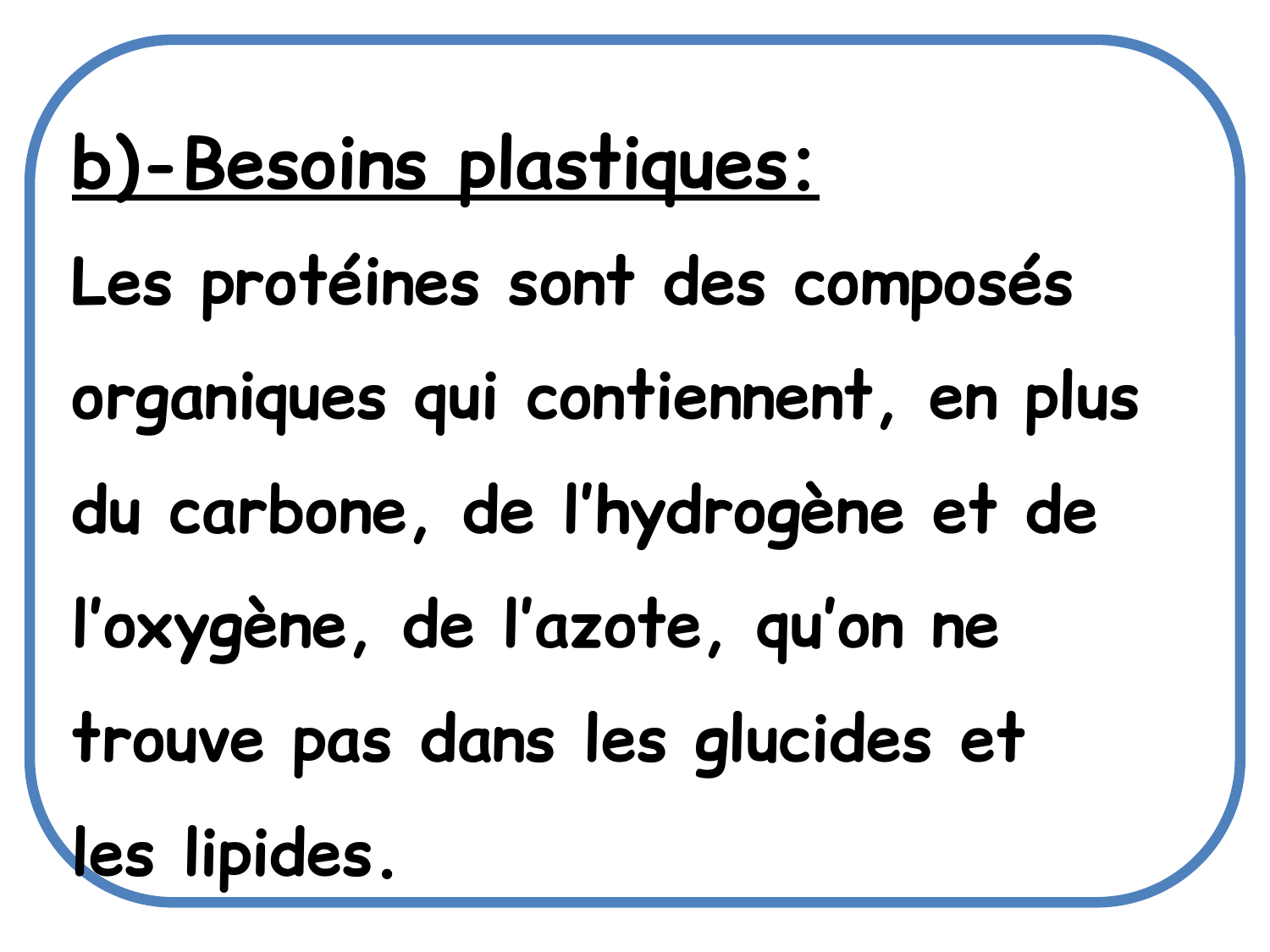

b)-Besoins plastiques:
Les protéines sont des composés organiques qui contiennent, en plus du carbone, de l’hydrogène et de l’oxygène, de l’azote, qu’on ne trouve pas dans les glucides et
les lipides.